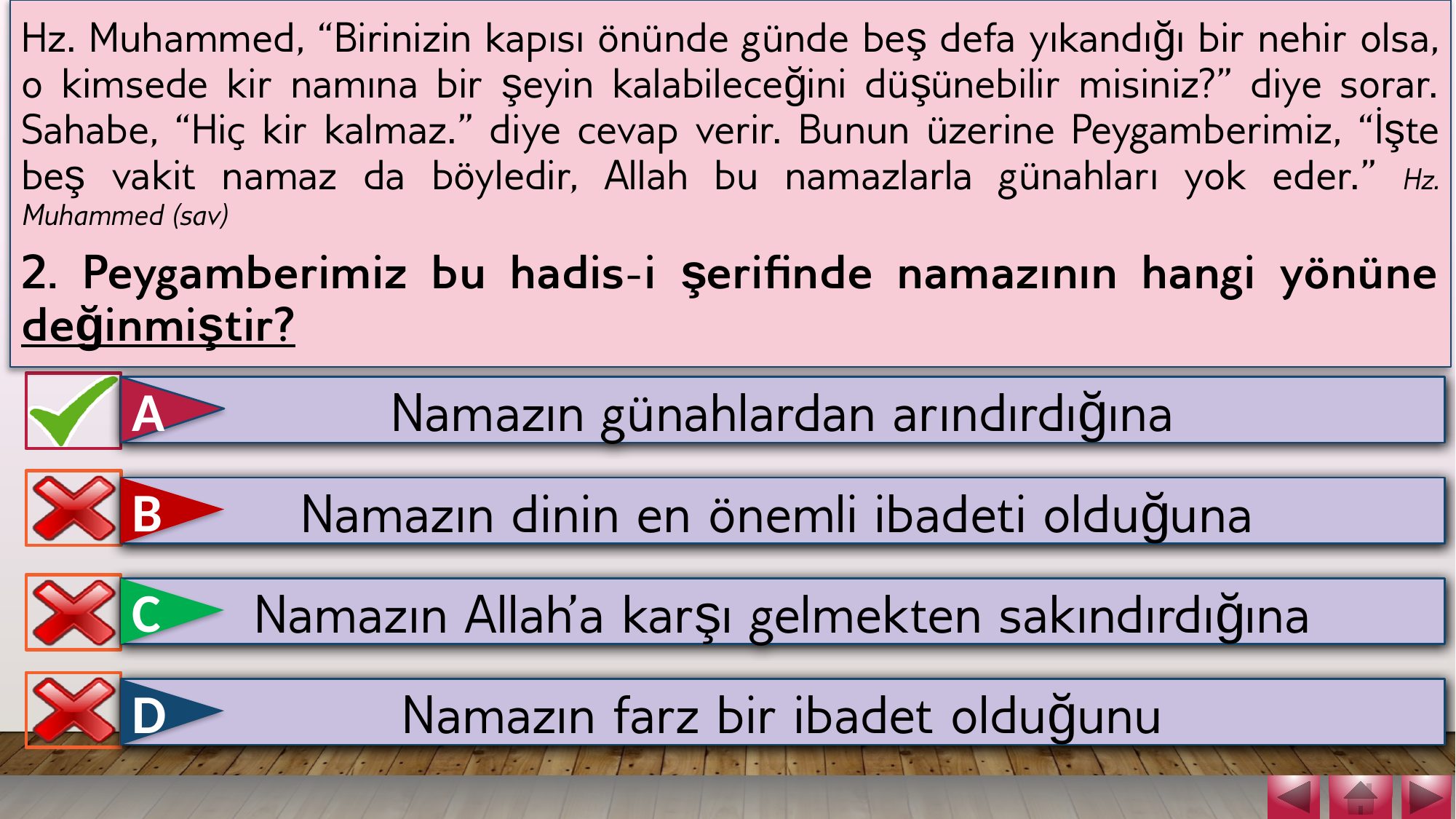

Hz. Muhammed, “Birinizin kapısı önünde günde beş defa yıkandığı bir nehir olsa, o kimsede kir namına bir şeyin kalabileceğini düşünebilir misiniz?” diye sorar. Sahabe, “Hiç kir kalmaz.” diye cevap verir. Bunun üzerine Peygamberimiz, “İşte beş vakit namaz da böyledir, Allah bu namazlarla günahları yok eder.” Hz. Muhammed (sav)
2. Peygamberimiz bu hadis-i şerifinde namazının hangi yönüne değinmiştir?

A
Namazın günahlardan arındırdığına

B
Namazın dinin en önemli ibadeti olduğuna

C
Namazın Allah’a karşı gelmekten sakındırdığına

D
Namazın farz bir ibadet olduğunu